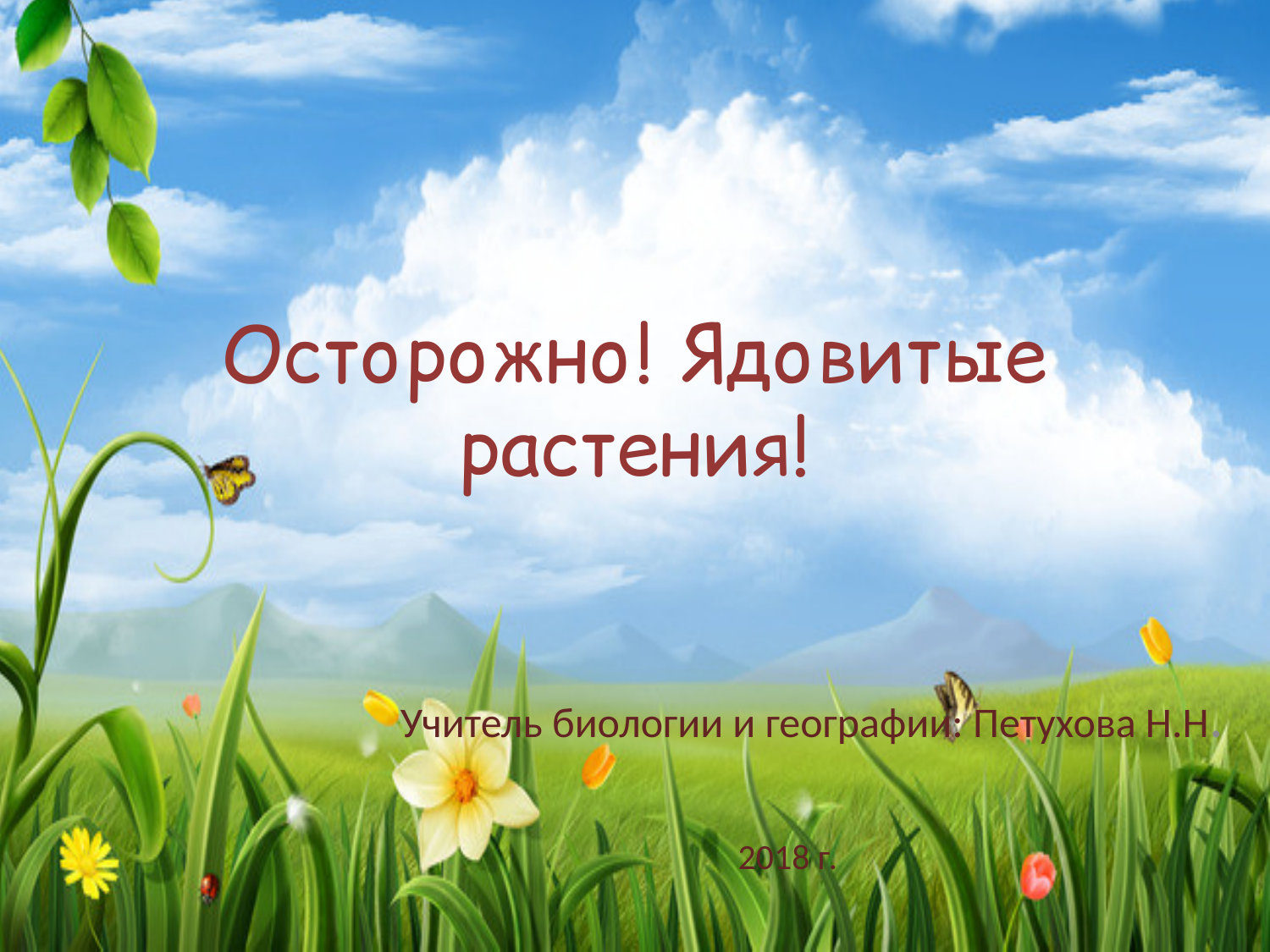

# Осторожно! Ядовитые растения!
Учитель биологии и географии: Петухова Н.Н.

2018 г.